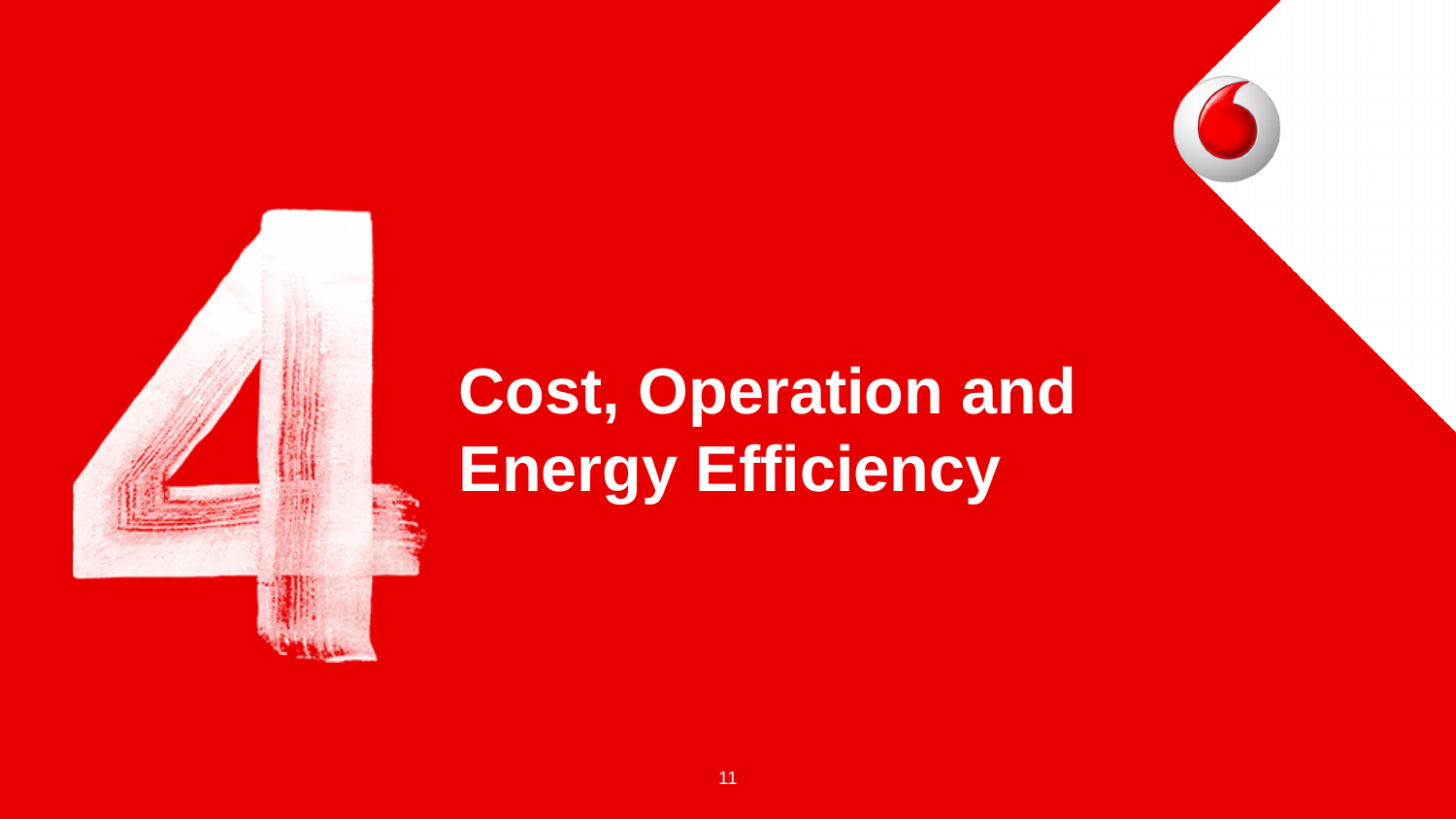

# Cost, Operation and Energy Efficiency
11